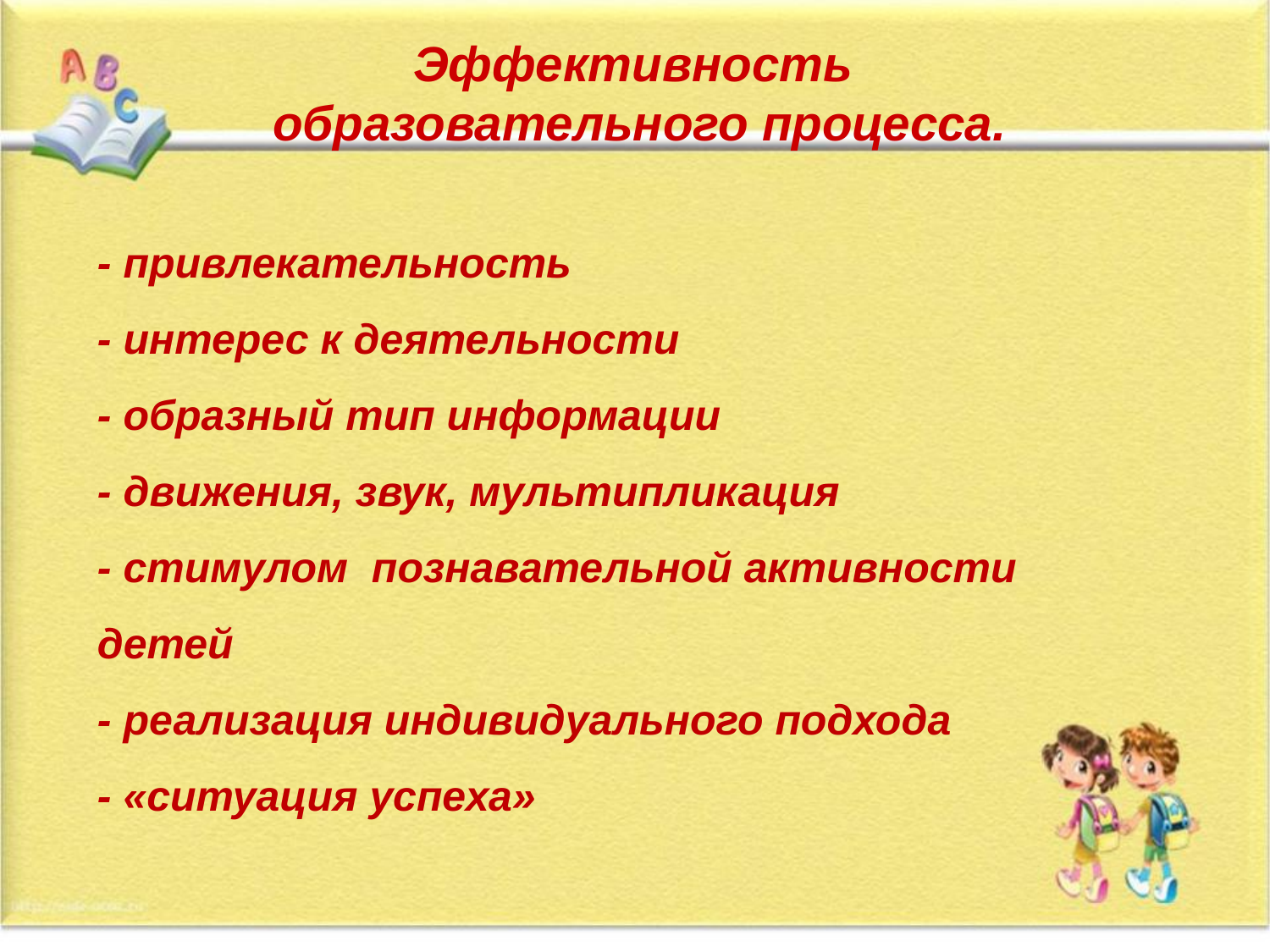

Эффективность
образовательного процесса.

- привлекательность
- интерес к деятельности
- образный тип информации
- движения, звук, мультипликация
- стимулом  познавательной активности   детей
- реализация индивидуального подхода
- «ситуация успеха»